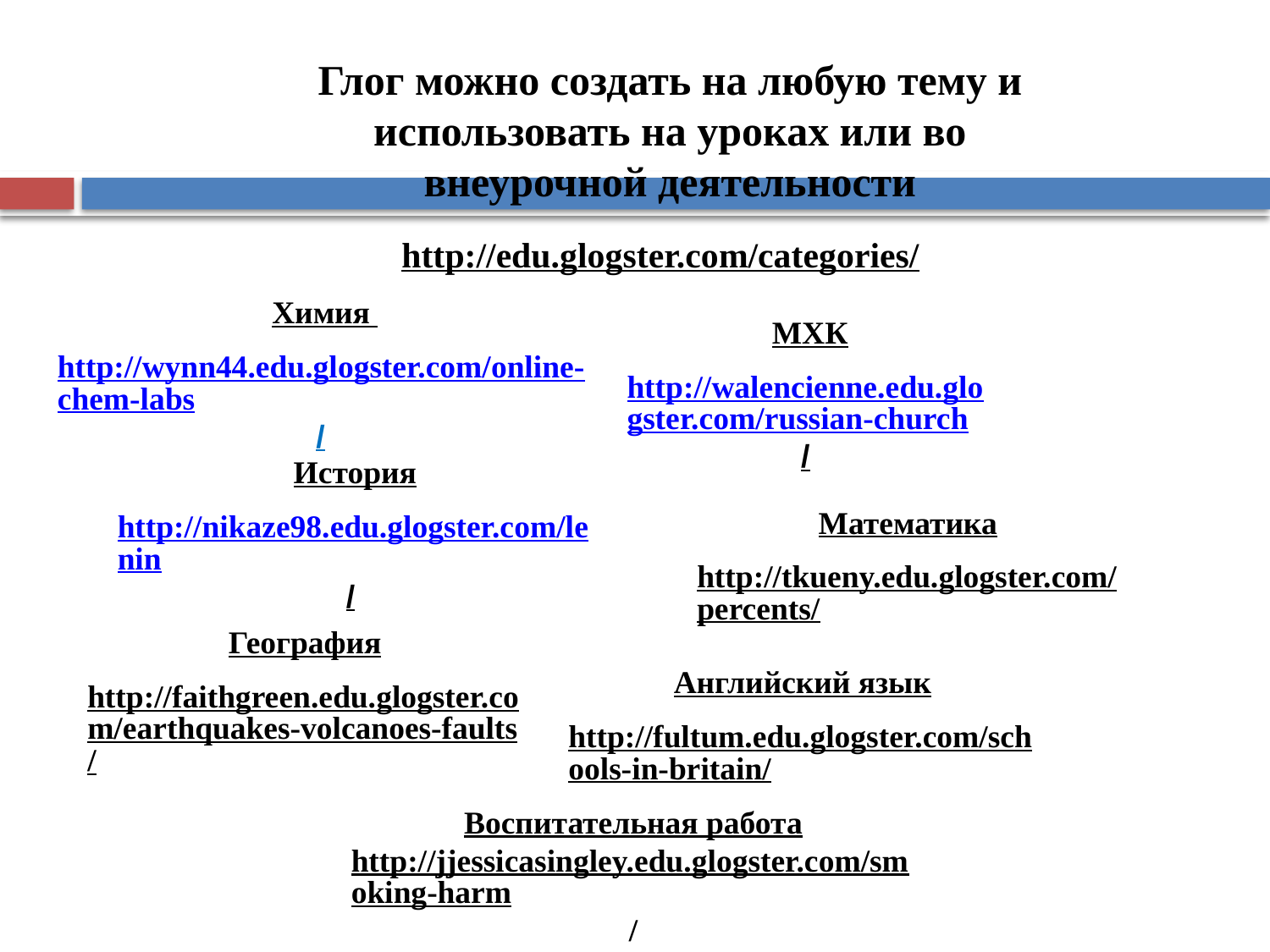

Глог можно создать на любую тему и использовать на уроках или во внеурочной деятельности
http://edu.glogster.com/categories/
Химия
http://wynn44.edu.glogster.com/online-chem-labs/
МХК
http://walencienne.edu.glogster.com/russian-church/
История
http://nikaze98.edu.glogster.com/lenin/
Математика
http://tkueny.edu.glogster.com/percents/
География
http://faithgreen.edu.glogster.com/earthquakes-volcanoes-faults/
Английский язык
http://fultum.edu.glogster.com/schools-in-britain/
Воспитательная работа
http://jjessicasingley.edu.glogster.com/smoking-harm/